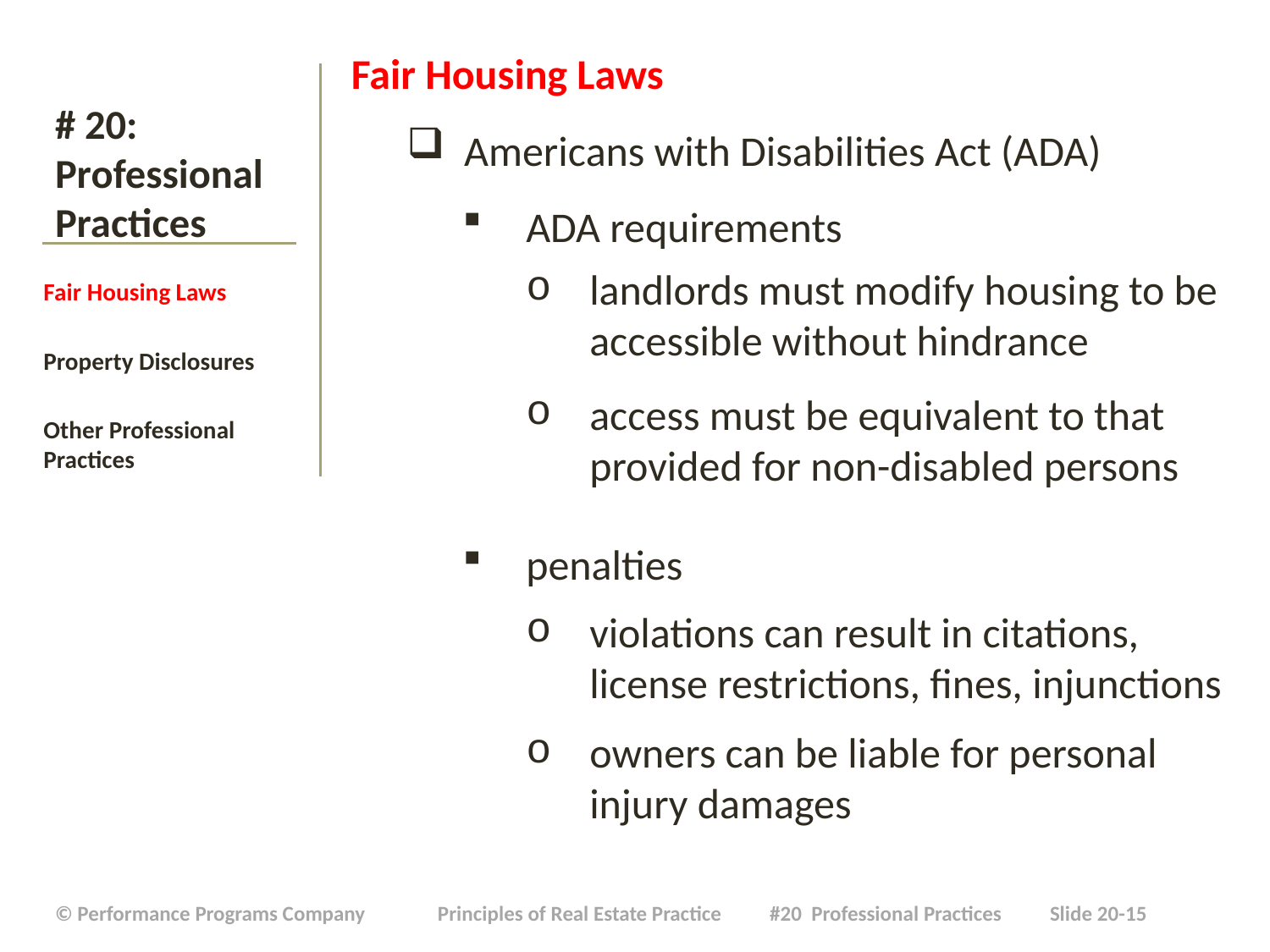

Fair Housing Laws

  Americans with Disabilities Act (ADA)
ADA requirements
landlords must modify housing to be accessible without hindrance
access must be equivalent to that provided for non-disabled persons

penalties
violations can result in citations, license restrictions, fines, injunctions
owners can be liable for personal injury damages
# # 20: Professional Practices

Fair Housing Laws

Property Disclosures

Other Professional Practices

| © Performance Programs Company Principles of Real Estate Practice #20 Professional Practices Slide 20-15 |
| --- |